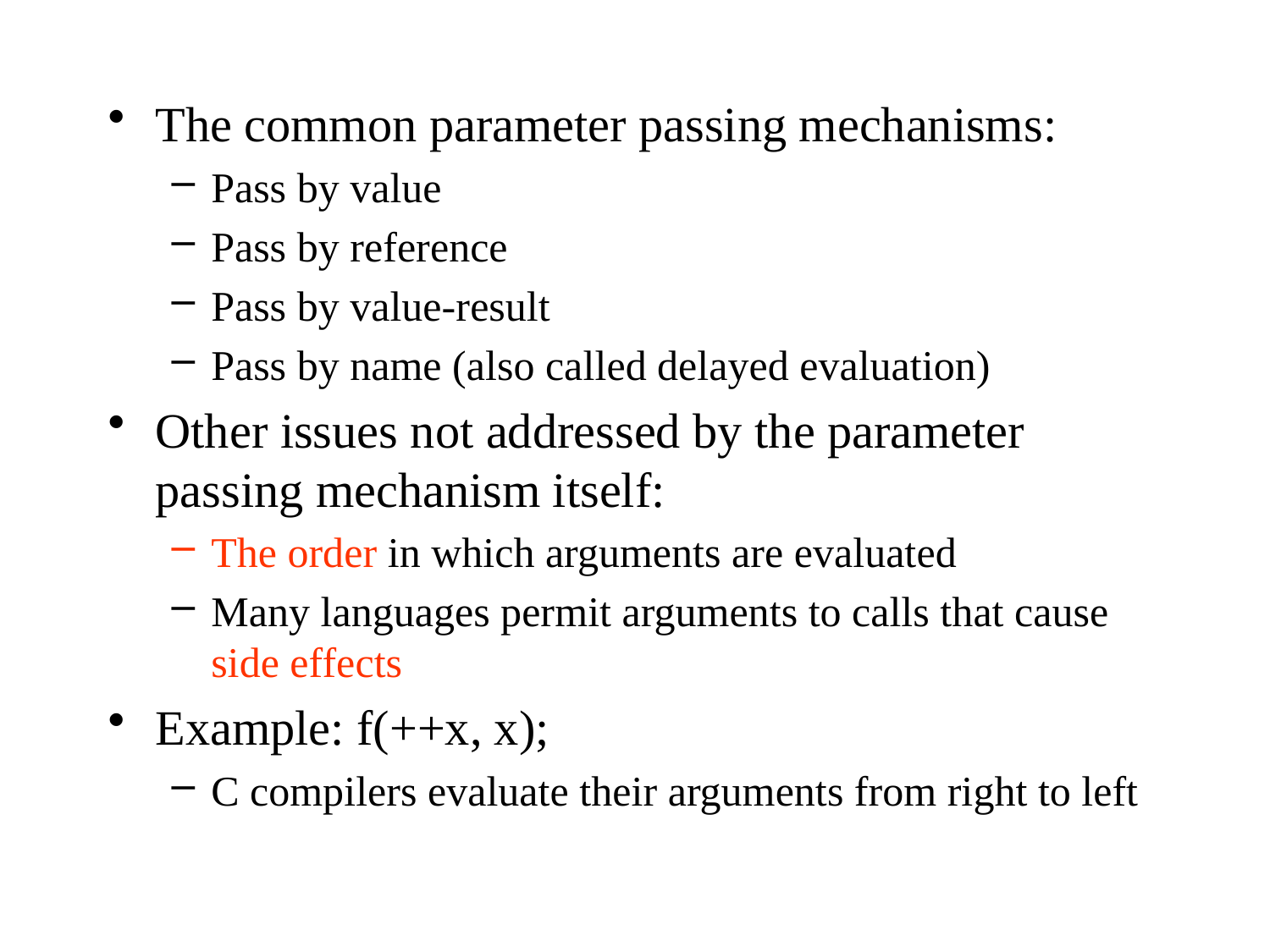

The common parameter passing mechanisms:
Pass by value
Pass by reference
Pass by value-result
Pass by name (also called delayed evaluation)
Other issues not addressed by the parameter passing mechanism itself:
The order in which arguments are evaluated
Many languages permit arguments to calls that cause side effects
Example: f(++x, x);
C compilers evaluate their arguments from right to left